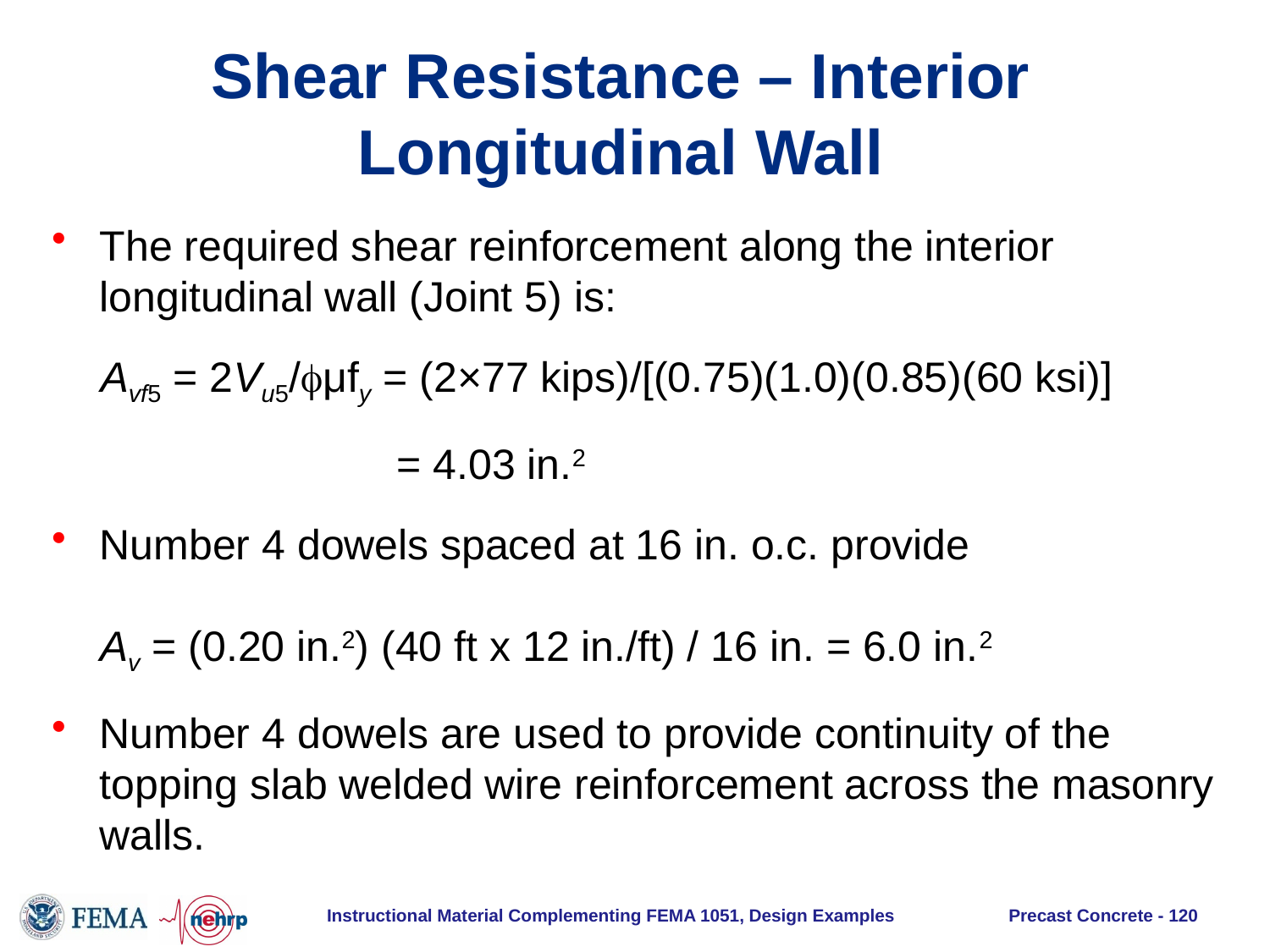

# Shear Resistance – Interior Longitudinal Wall
The required shear reinforcement along the interior longitudinal wall (Joint 5) is:
Avf5 = 2Vu5/φμfy = (2×77 kips)/[(0.75)(1.0)(0.85)(60 ksi)]
                         = 4.03 in.2
Number 4 dowels spaced at 16 in. o.c. provide
Av = (0.20 in.2) (40 ft x 12 in./ft) / 16 in. = 6.0 in.2
Number 4 dowels are used to provide continuity of the topping slab welded wire reinforcement across the masonry walls.